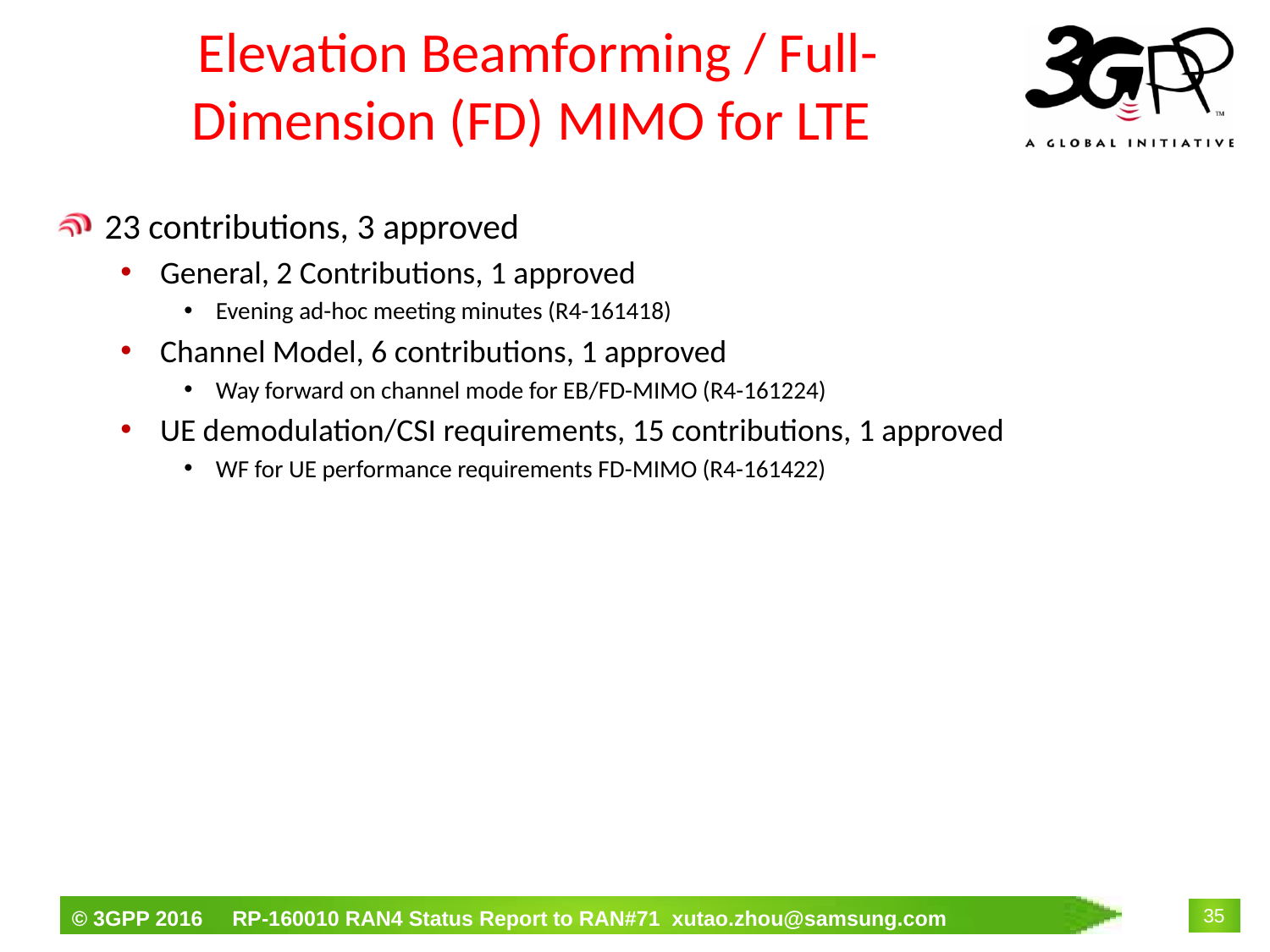

# Elevation Beamforming / Full-Dimension (FD) MIMO for LTE
23 contributions, 3 approved
General, 2 Contributions, 1 approved
Evening ad-hoc meeting minutes (R4-161418)
Channel Model, 6 contributions, 1 approved
Way forward on channel mode for EB/FD-MIMO (R4-161224)
UE demodulation/CSI requirements, 15 contributions, 1 approved
WF for UE performance requirements FD-MIMO (R4-161422)